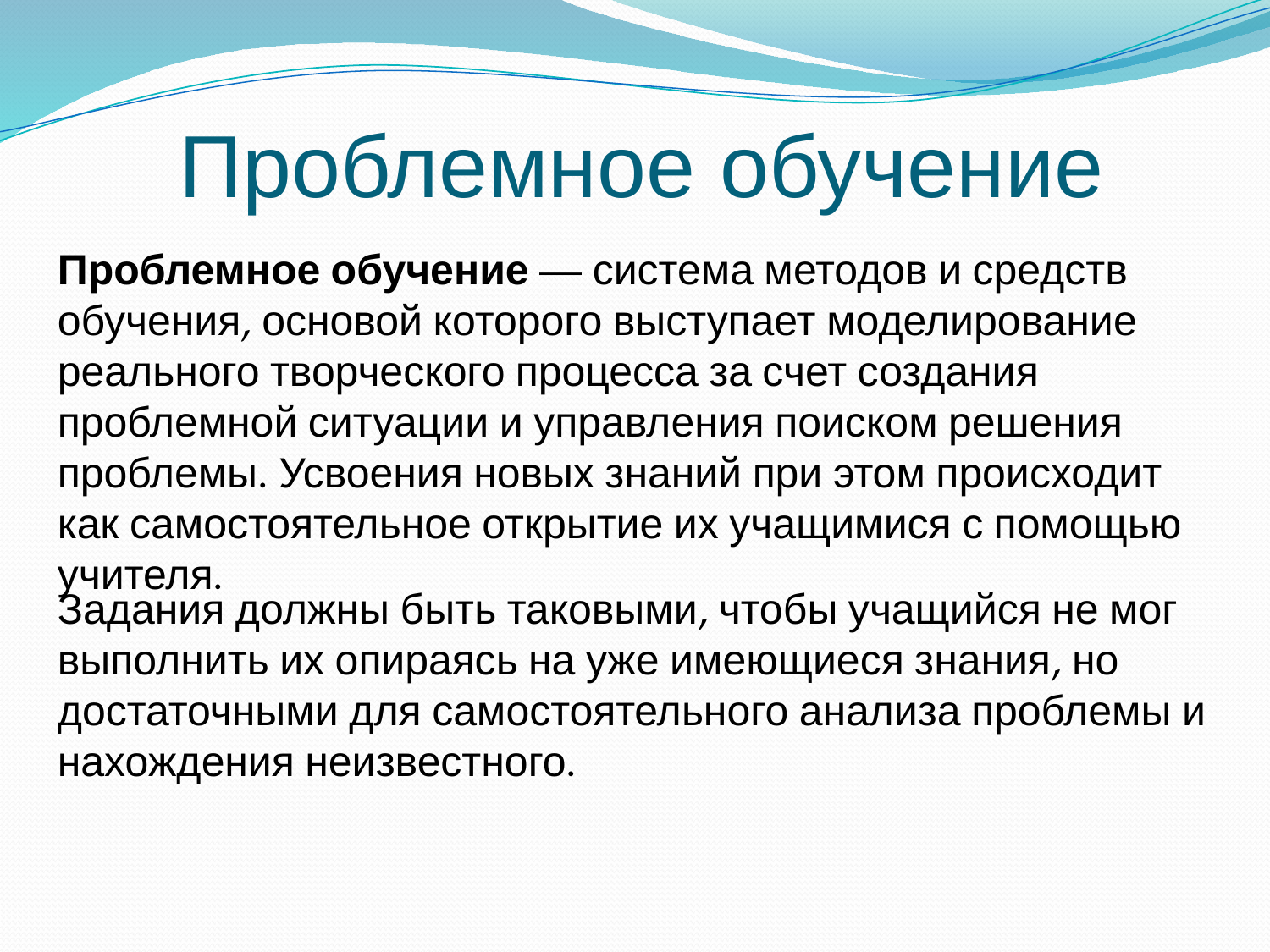

# Проблемное обучение
Проблемное обучение — система методов и средств обучения, основой которого выступает моделирование реального творческого процесса за счет создания проблемной ситуации и управления поиском решения проблемы. Усвоения новых знаний при этом происходит как самостоятельное открытие их учащимися с помощью учителя.
Задания должны быть таковыми, чтобы учащийся не мог выполнить их опираясь на уже имеющиеся знания, но достаточными для самостоятельного анализа проблемы и нахождения неизвестного.